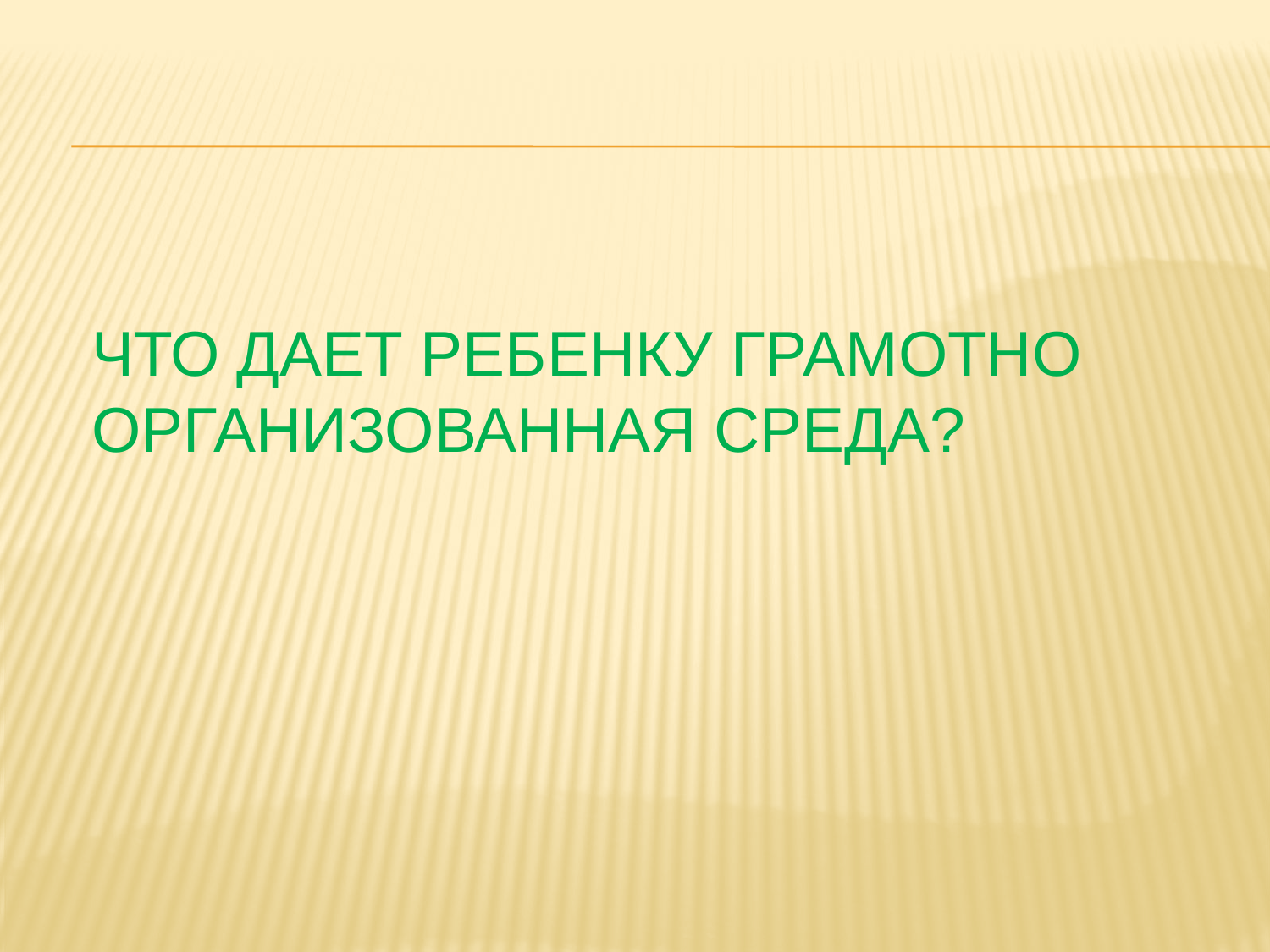

# Что дает ребенку грамотно организованная среда?